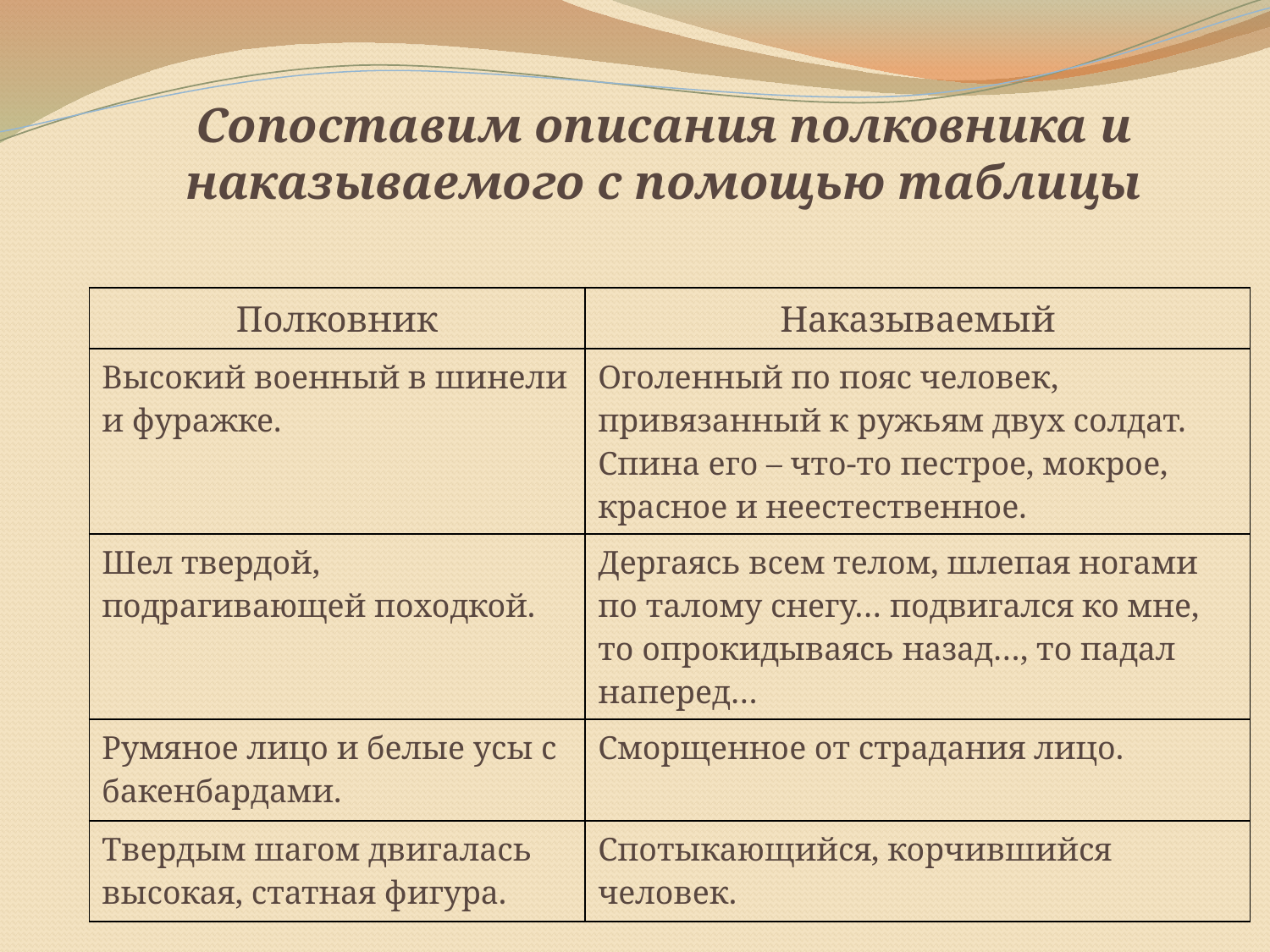

Сопоставим описания полковника и наказываемого с помощью таблицы
| Полковник | Наказываемый |
| --- | --- |
| Высокий военный в шинели и фуражке. | Оголенный по пояс человек, привязанный к ружьям двух солдат. Спина его – что-то пестрое, мокрое, красное и неестественное. |
| Шел твердой, подрагивающей походкой. | Дергаясь всем телом, шлепая ногами по талому снегу… подвигался ко мне, то опрокидываясь назад…, то падал наперед… |
| Румяное лицо и белые усы с бакенбардами. | Сморщенное от страдания лицо. |
| Твердым шагом двигалась высокая, статная фигура. | Спотыкающийся, корчившийся человек. |